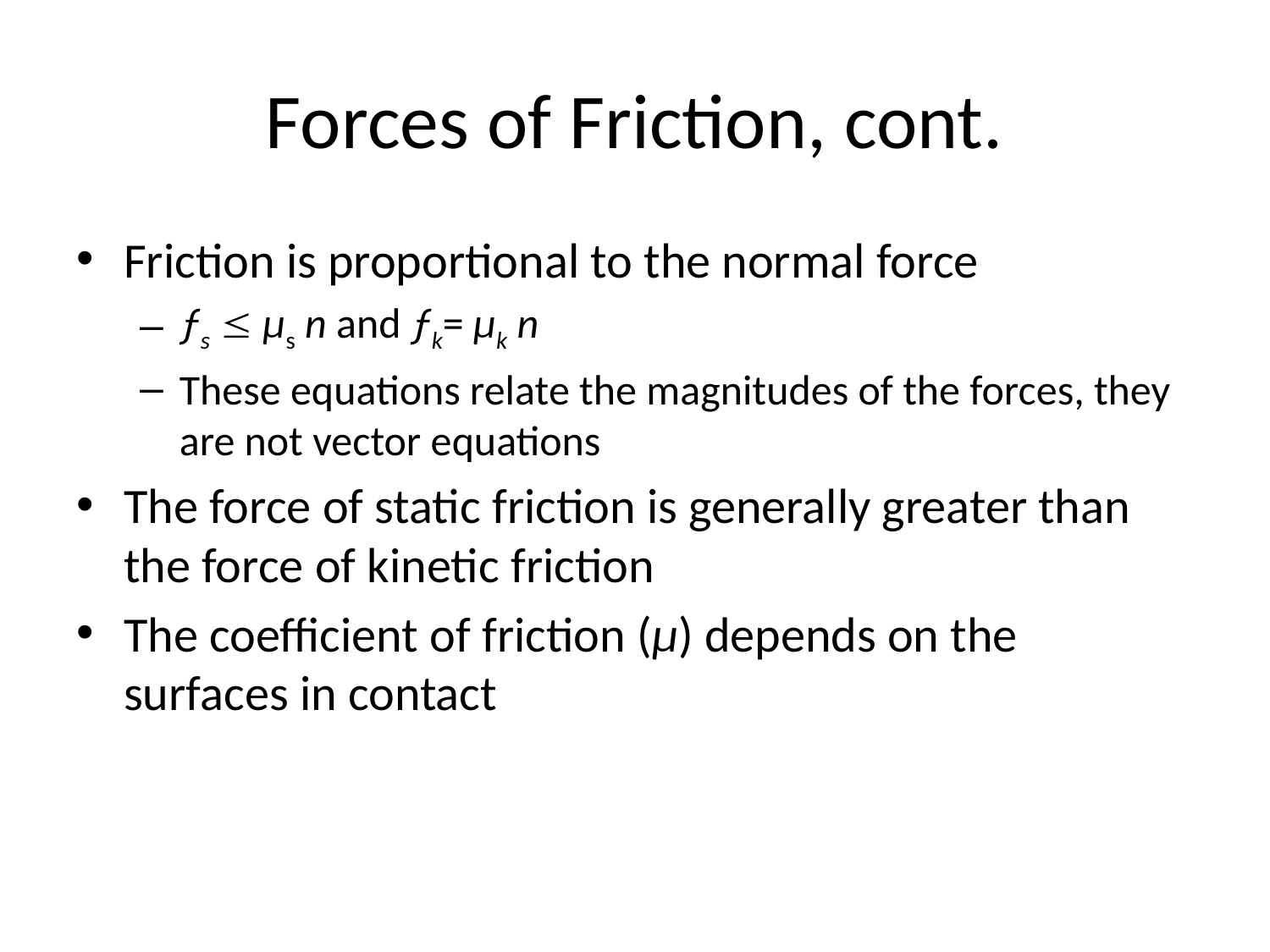

# Forces of Friction, cont.
Friction is proportional to the normal force
ƒs ≤ µs n and ƒk= µk n
These equations relate the magnitudes of the forces, they are not vector equations
The force of static friction is generally greater than the force of kinetic friction
The coefficient of friction (µ) depends on the surfaces in contact